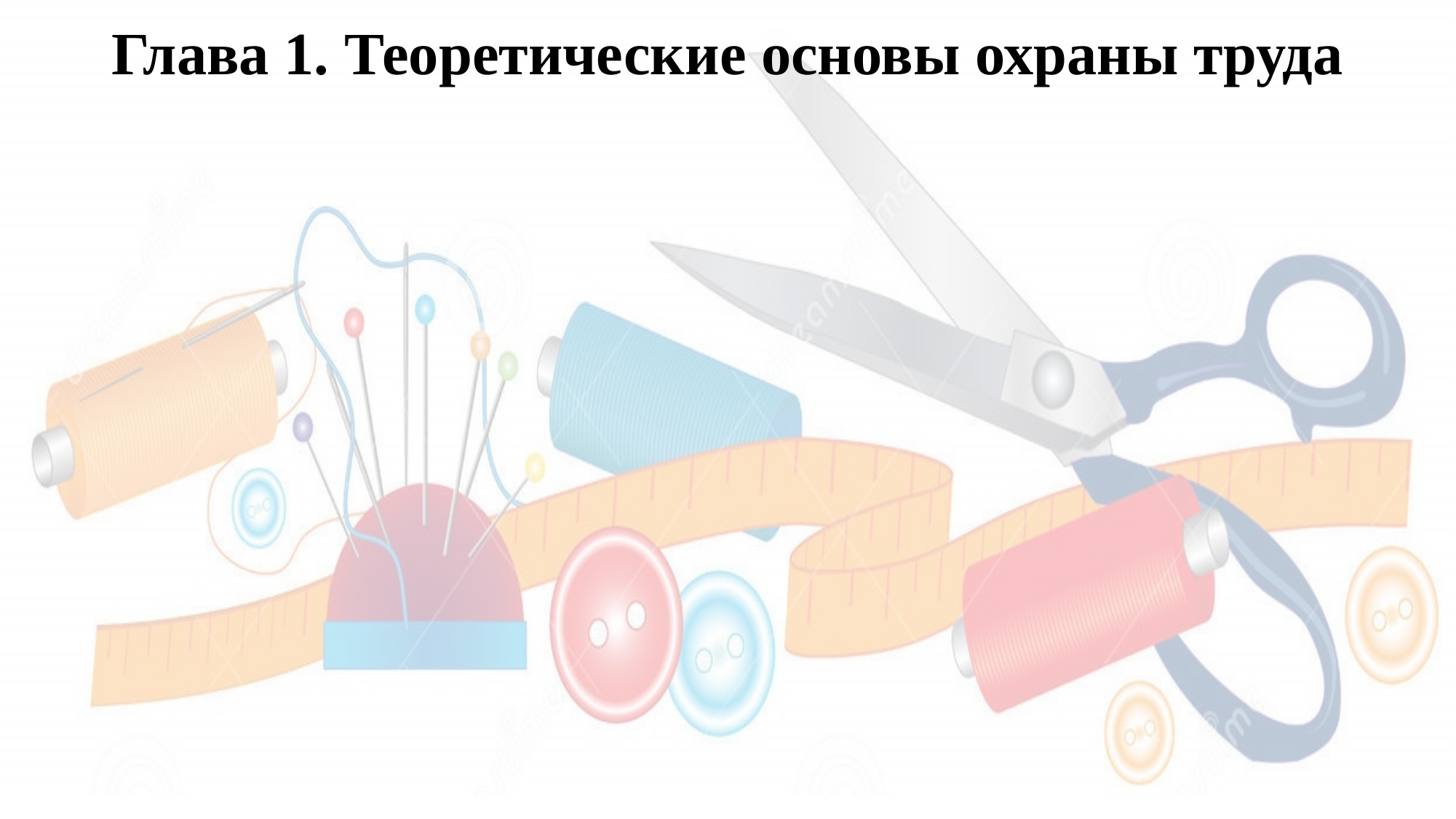

# Глава 1. Теоретические основы охраны труда